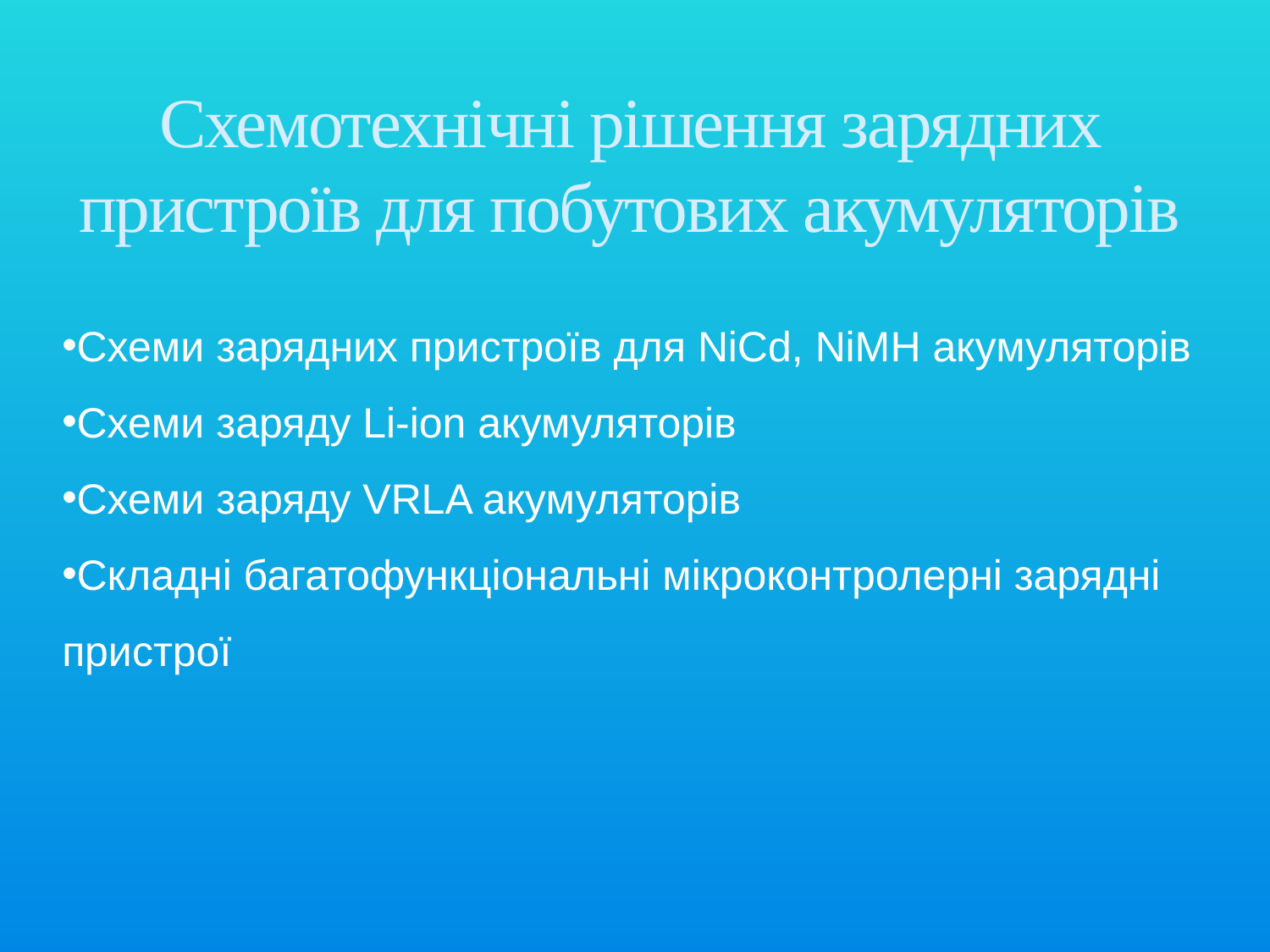

# Схемотехнічні рішення зарядних пристроїв для побутових акумуляторів
Схеми зарядних пристроїв для NiCd, NiMH акумуляторів
Схеми заряду Li-ion акумуляторів
Схеми заряду VRLA акумуляторів
Складні багатофункціональні мікроконтролерні зарядні пристрої